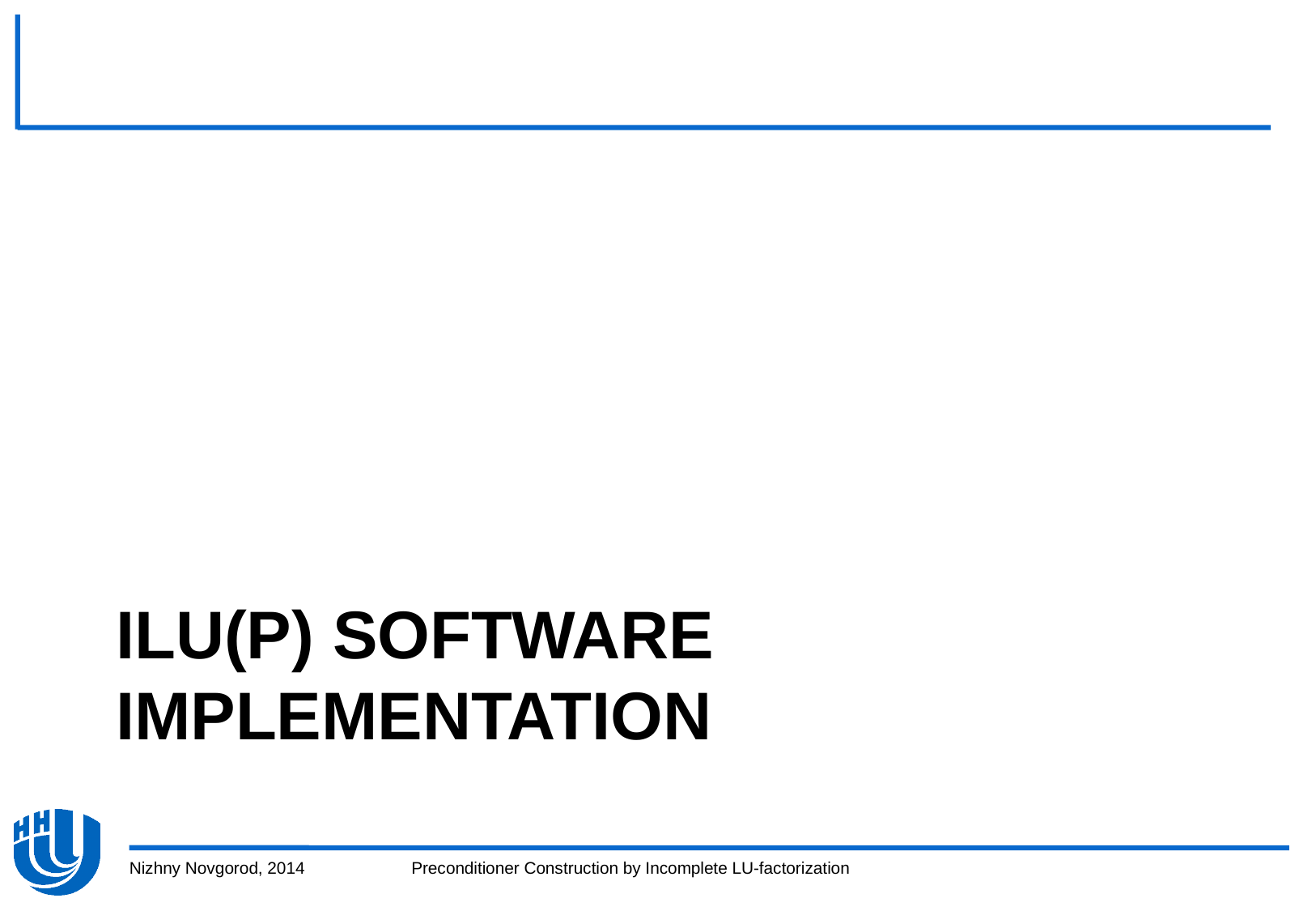

# ILU(p) software implementation
Nizhny Novgorod, 2014
Preconditioner Construction by Incomplete LU-factorization